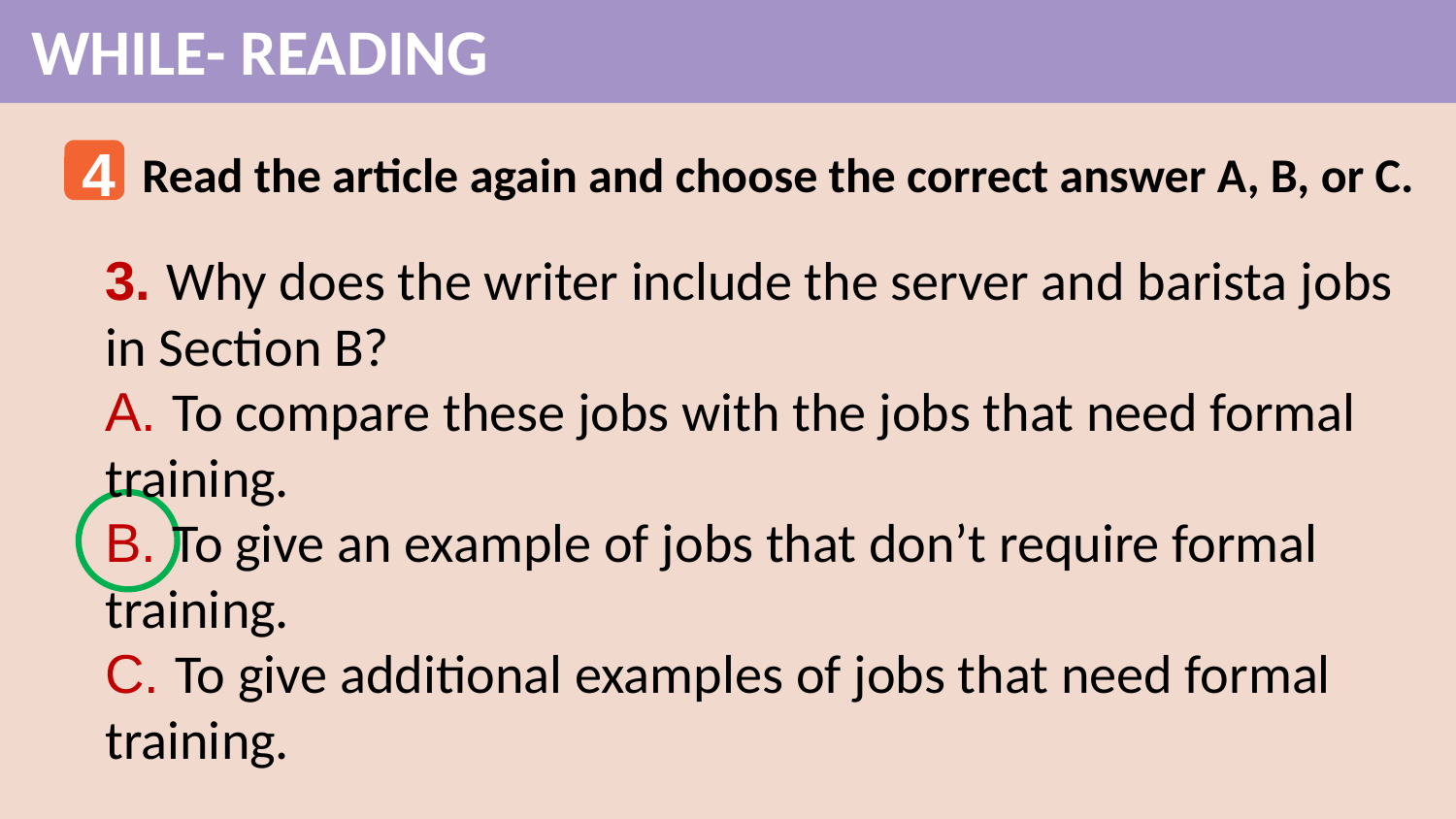

WHILE- READING
4
Read the article again and choose the correct answer A, B, or C.

3. Why does the writer include the server and barista jobs in Section B?
A. To compare these jobs with the jobs that need formal training.
B. To give an example of jobs that don’t require formal training.
C. To give additional examples of jobs that need formal training.